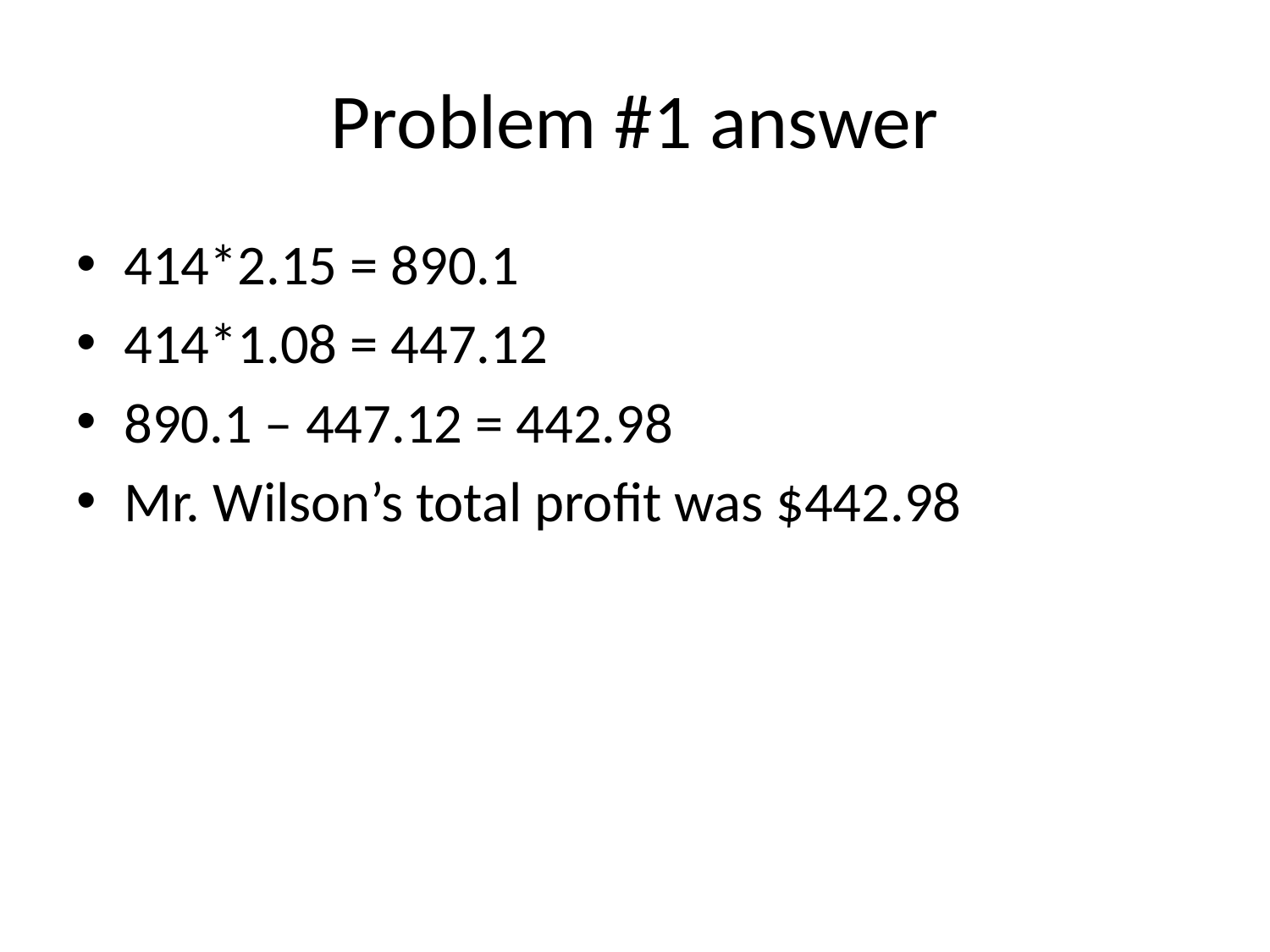

# Problem #1 answer
414*2.15 = 890.1
414*1.08 = 447.12
890.1 – 447.12 = 442.98
Mr. Wilson’s total profit was $442.98